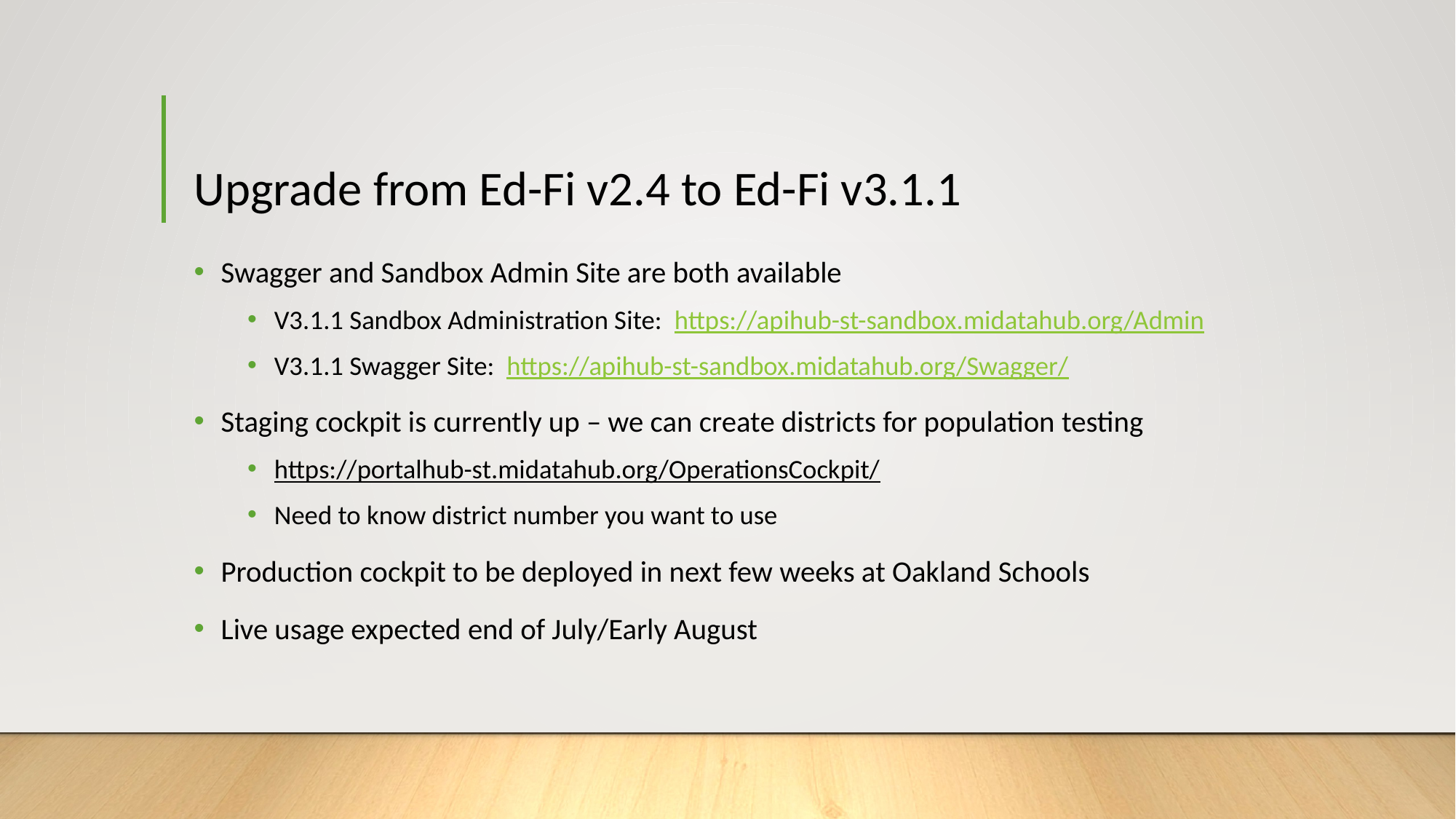

# Upgrade from Ed-Fi v2.4 to Ed-Fi v3.1.1
Swagger and Sandbox Admin Site are both available
V3.1.1 Sandbox Administration Site:  https://apihub-st-sandbox.midatahub.org/Admin
V3.1.1 Swagger Site:  https://apihub-st-sandbox.midatahub.org/Swagger/
Staging cockpit is currently up – we can create districts for population testing
https://portalhub-st.midatahub.org/OperationsCockpit/
Need to know district number you want to use
Production cockpit to be deployed in next few weeks at Oakland Schools
Live usage expected end of July/Early August